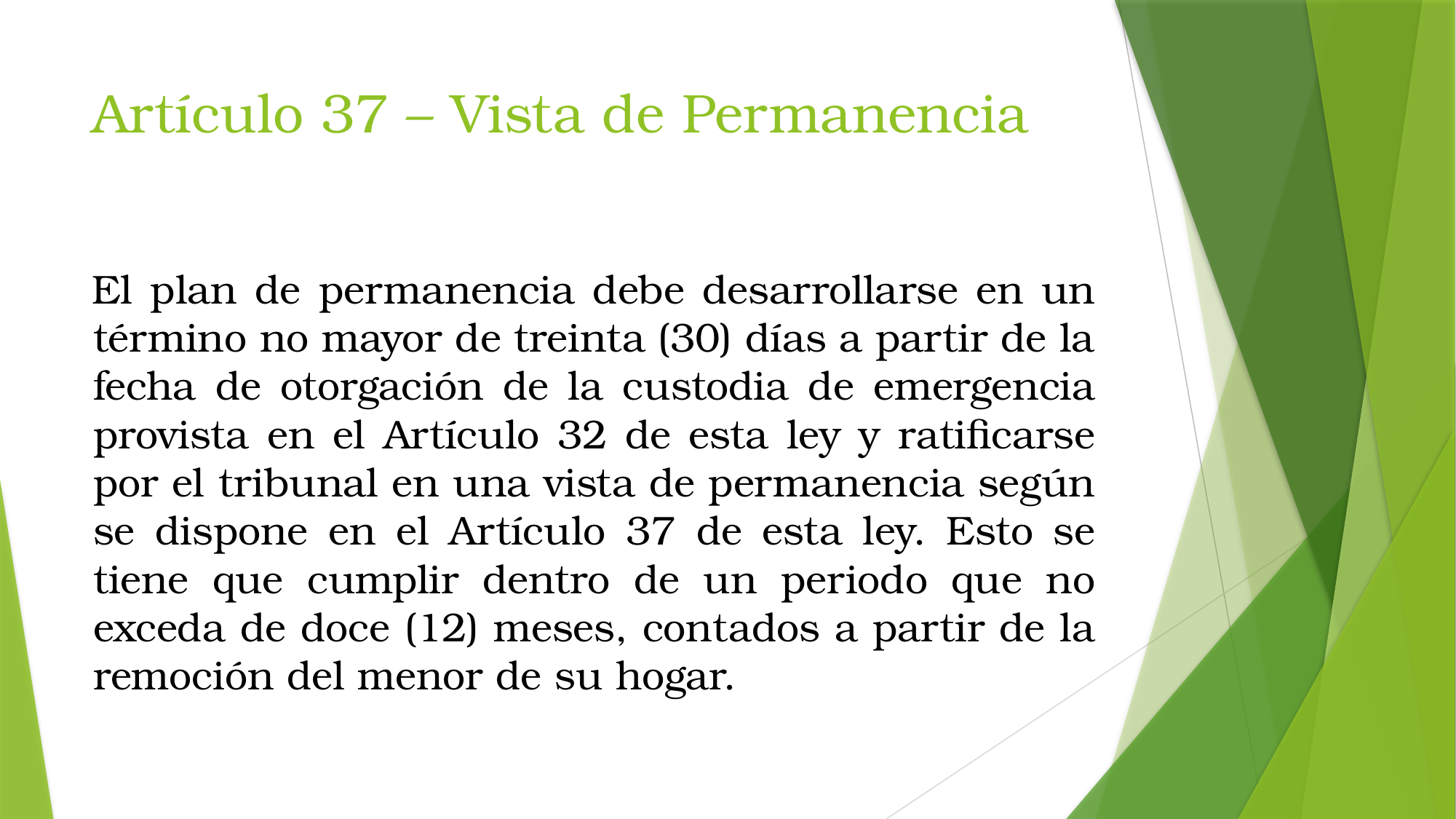

# Artículo 37 – Vista de Permanencia
El plan de permanencia debe desarrollarse en un término no mayor de treinta (30) días a partir de la fecha de otorgación de la custodia de emergencia provista en el Artículo 32 de esta ley y ratificarse por el tribunal en una vista de permanencia según se dispone en el Artículo 37 de esta ley. Esto se tiene que cumplir dentro de un periodo que no exceda de doce (12) meses, contados a partir de la remoción del menor de su hogar.